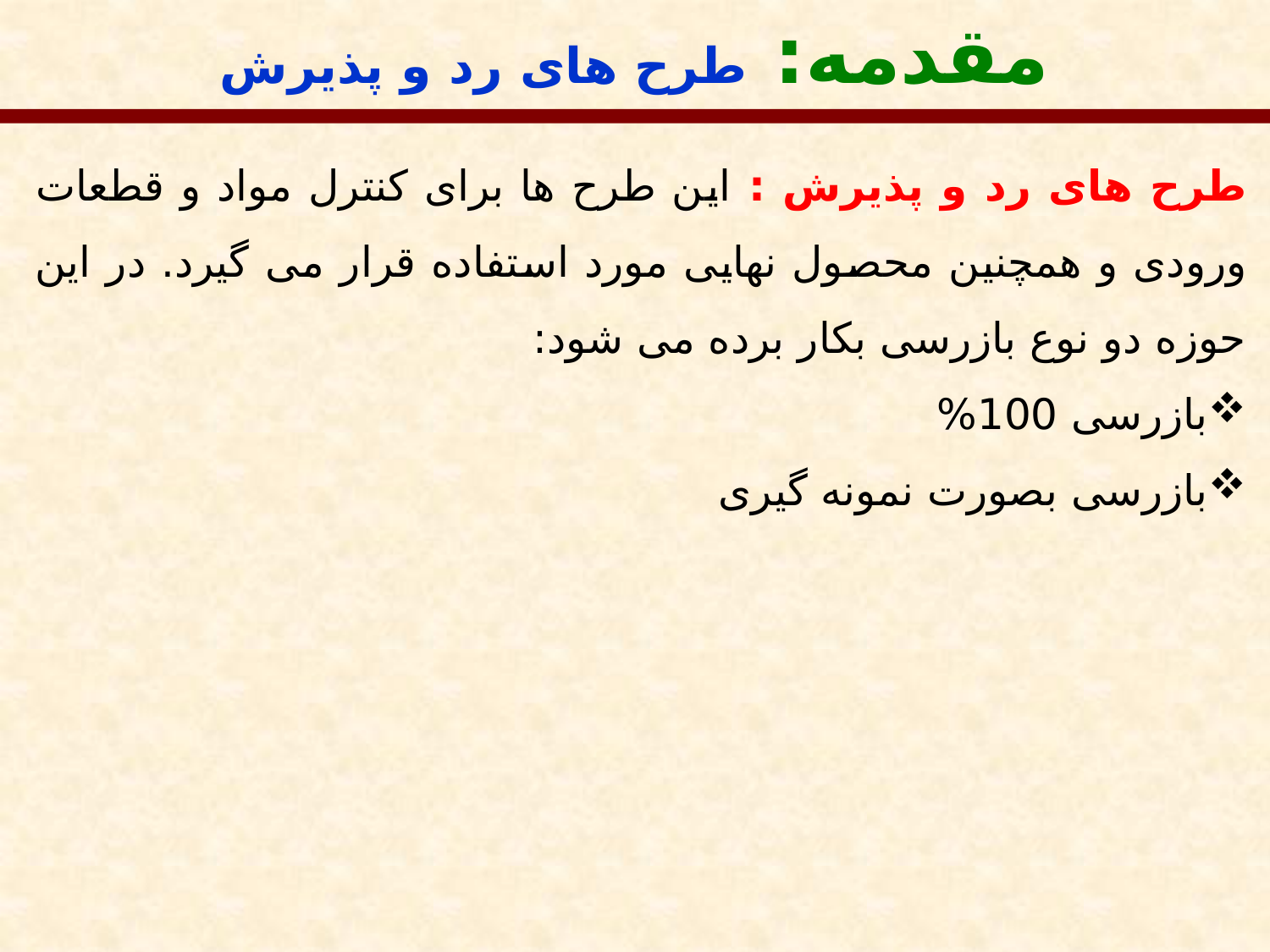

مقدمه: طرح های رد و پذیرش

طرح های رد و پذیرش : این طرح ها برای کنترل مواد و قطعات ورودی و همچنین محصول نهایی مورد استفاده قرار می گیرد. در این حوزه دو نوع بازرسی بکار برده می شود:
بازرسی 100%
بازرسی بصورت نمونه گیری